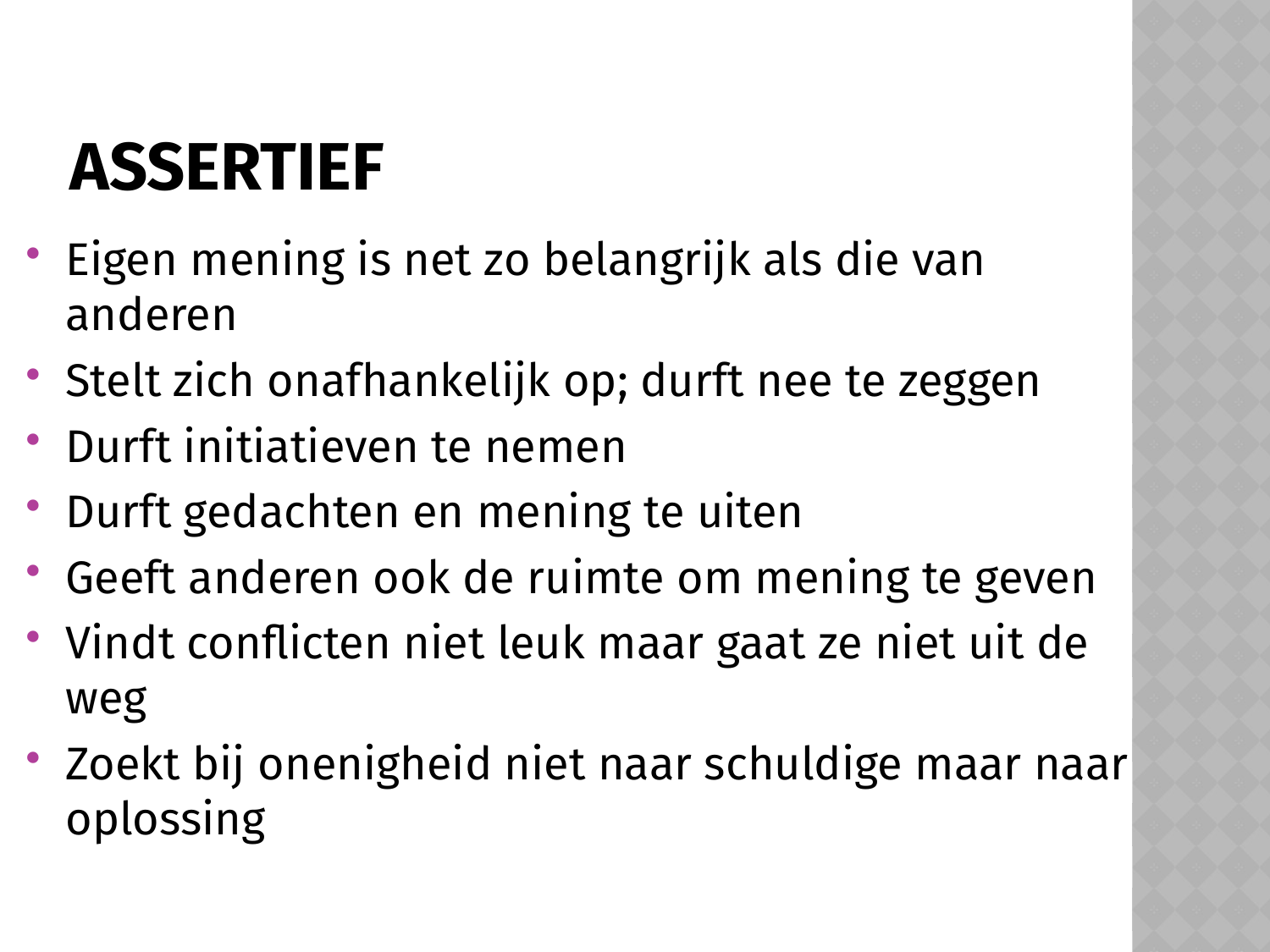

# assertief
Eigen mening is net zo belangrijk als die van anderen
Stelt zich onafhankelijk op; durft nee te zeggen
Durft initiatieven te nemen
Durft gedachten en mening te uiten
Geeft anderen ook de ruimte om mening te geven
Vindt conflicten niet leuk maar gaat ze niet uit de weg
Zoekt bij onenigheid niet naar schuldige maar naar oplossing